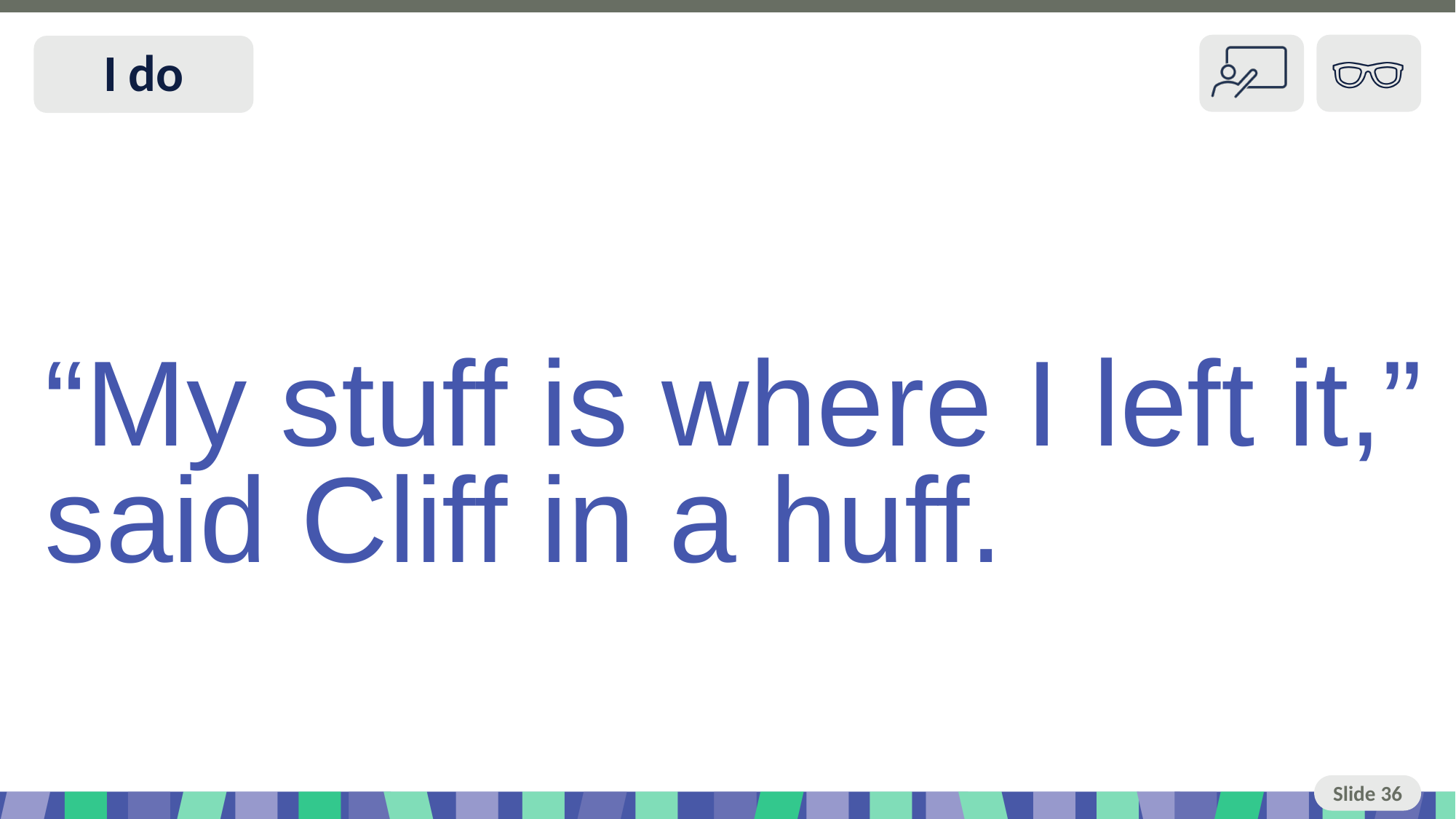

# Slide 36 I do
“My stuff is where I left it,” said Cliff in a huff.